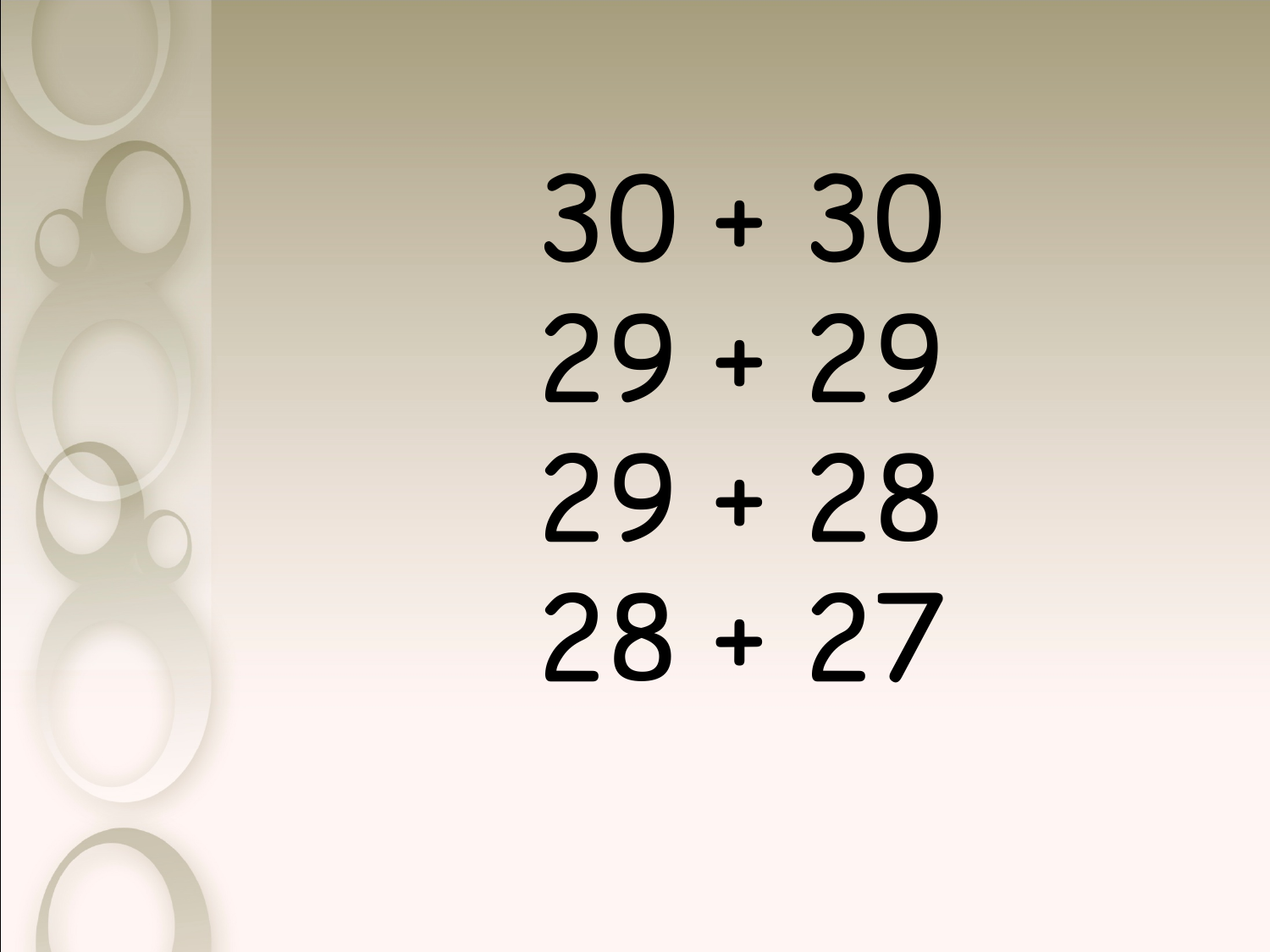

30 + 30
29 + 29
29 + 28
28 + 27